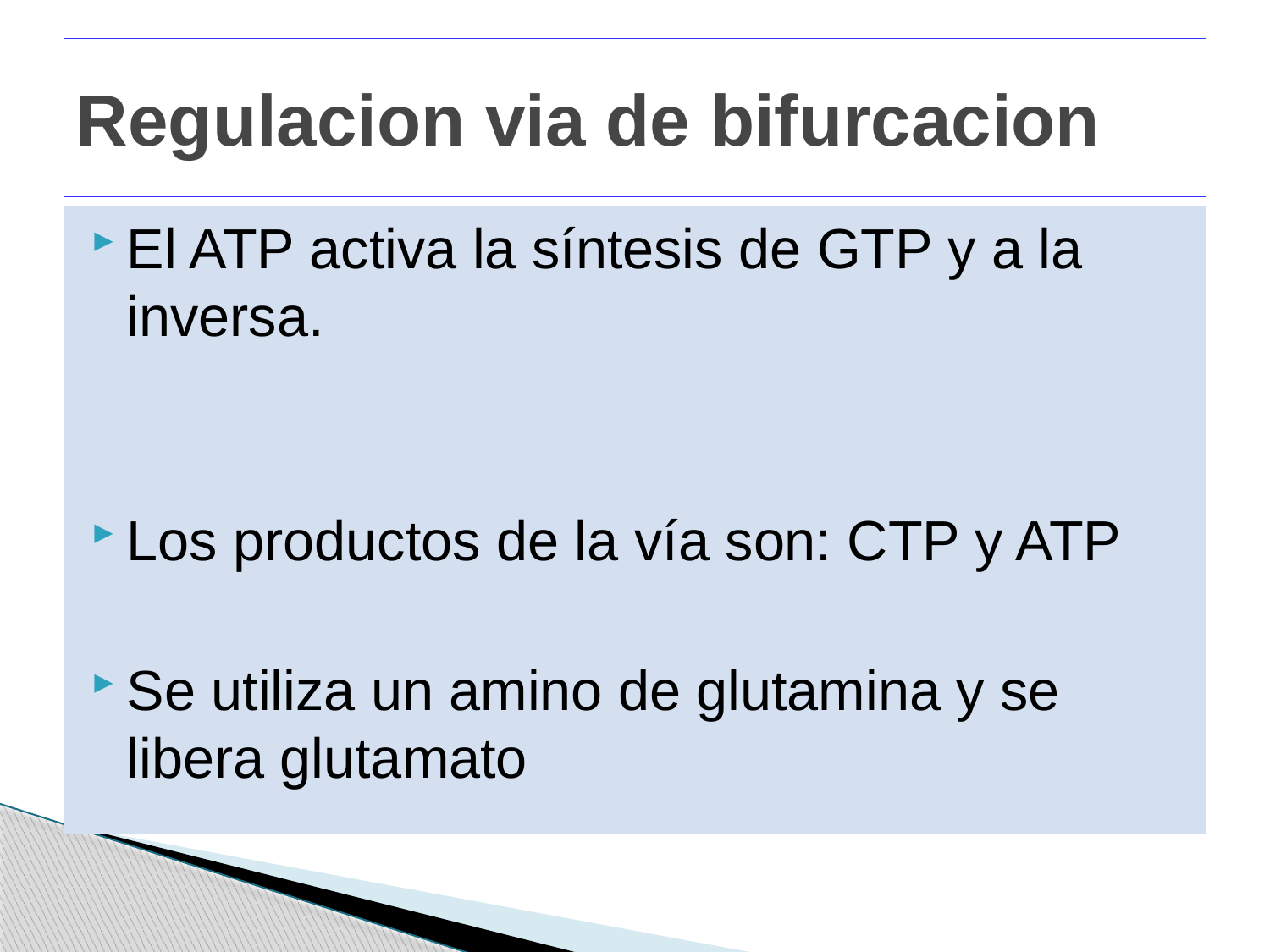

# Regulacion via de bifurcacion
El ATP activa la síntesis de GTP y a la inversa.

Los productos de la vía son: CTP y ATP

Se utiliza un amino de glutamina y se libera glutamato